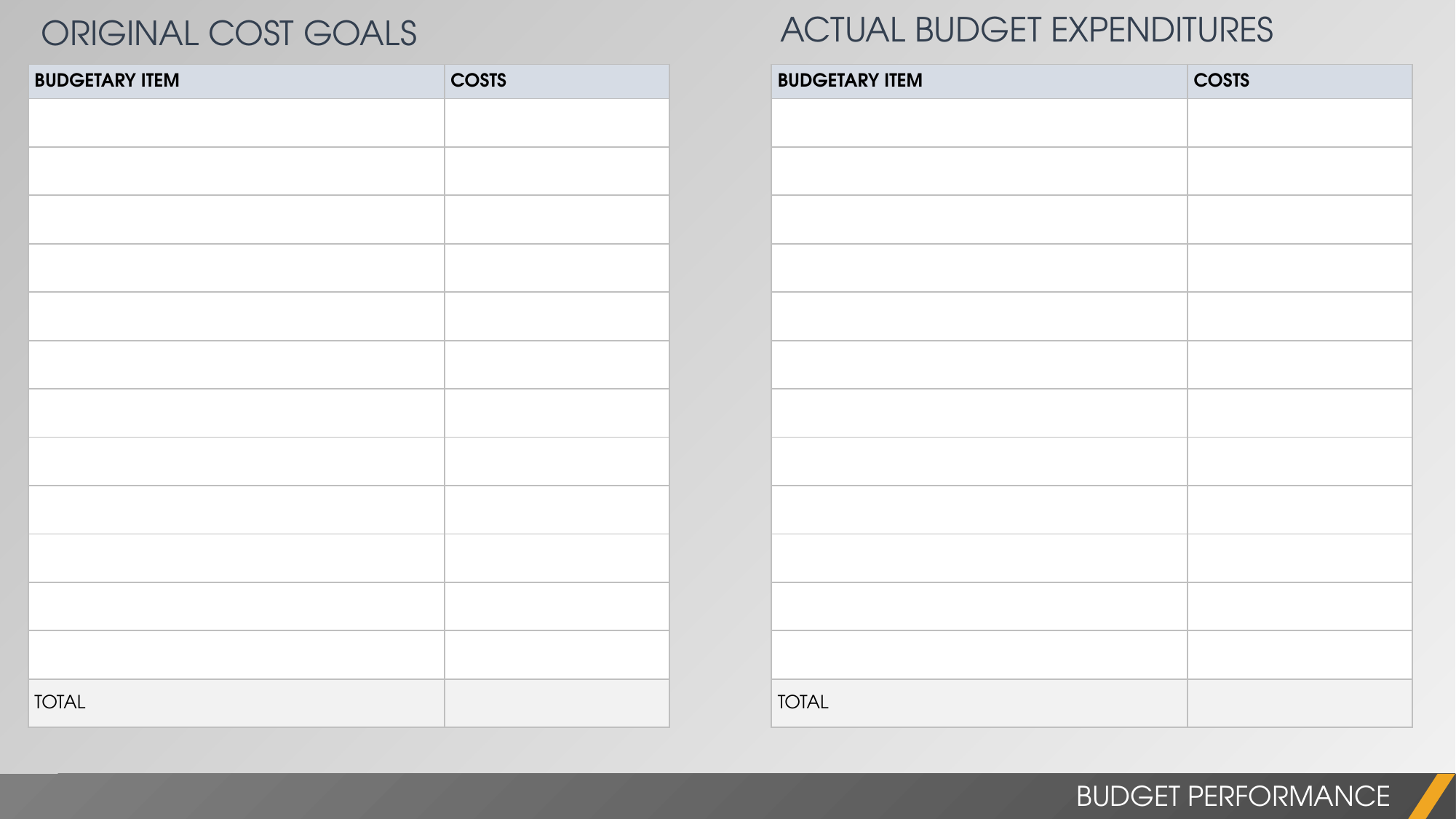

ACTUAL BUDGET EXPENDITURES
ORIGINAL COST GOALS
| BUDGETARY ITEM | COSTS |
| --- | --- |
|  |  |
|  |  |
|  |  |
|  |  |
|  |  |
|  |  |
|  |  |
|  |  |
|  |  |
|  |  |
|  |  |
|  |  |
| TOTAL |  |
| BUDGETARY ITEM | COSTS |
| --- | --- |
|  |  |
|  |  |
|  |  |
|  |  |
|  |  |
|  |  |
|  |  |
|  |  |
|  |  |
|  |  |
|  |  |
|  |  |
| TOTAL |  |
BUDGET PERFORMANCE